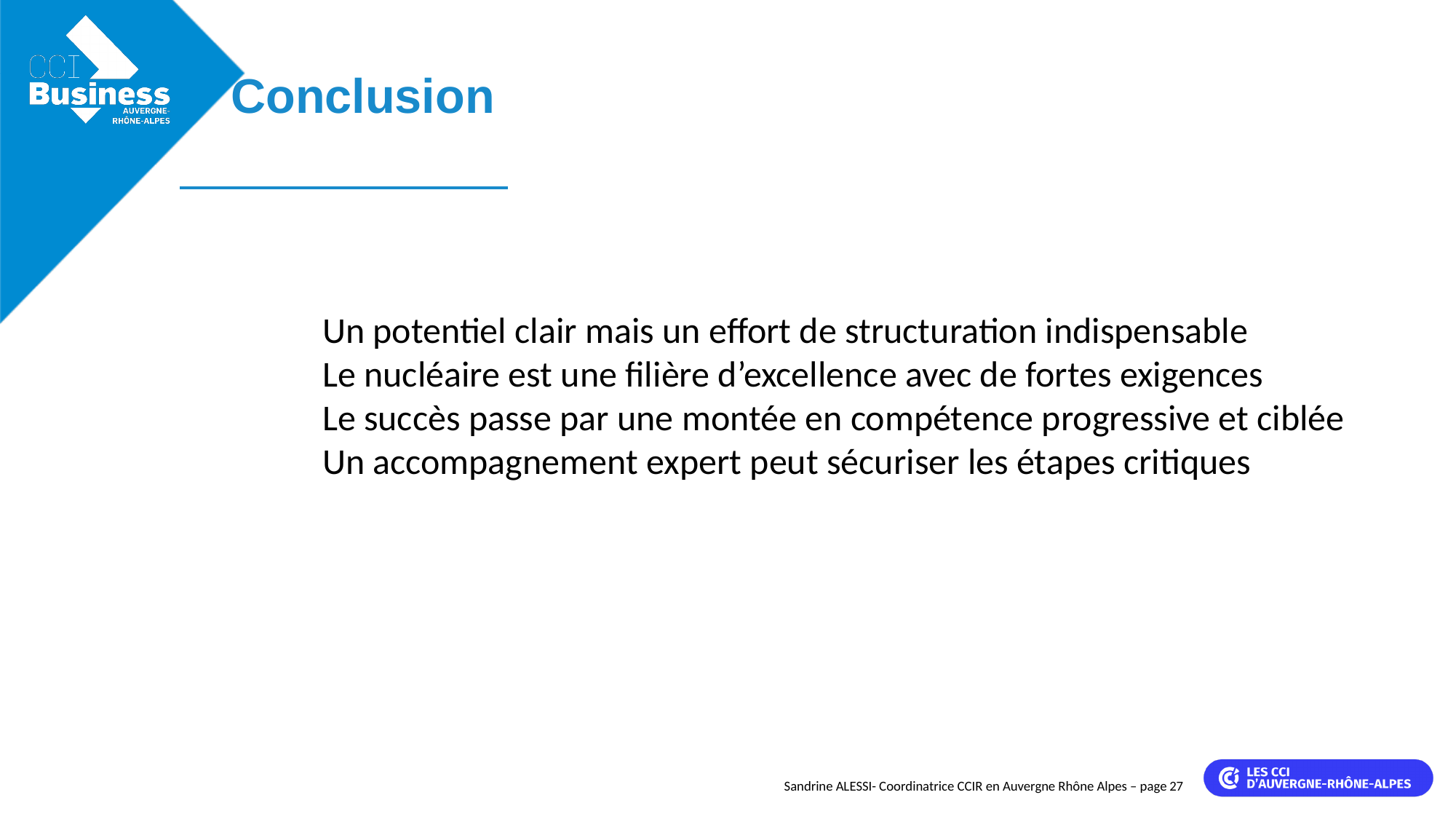

Conclusion
Un potentiel clair mais un effort de structuration indispensable
Le nucléaire est une filière d’excellence avec de fortes exigences
Le succès passe par une montée en compétence progressive et ciblée
Un accompagnement expert peut sécuriser les étapes critiques
Sandrine ALESSI- Coordinatrice CCIR en Auvergne Rhône Alpes – page 27